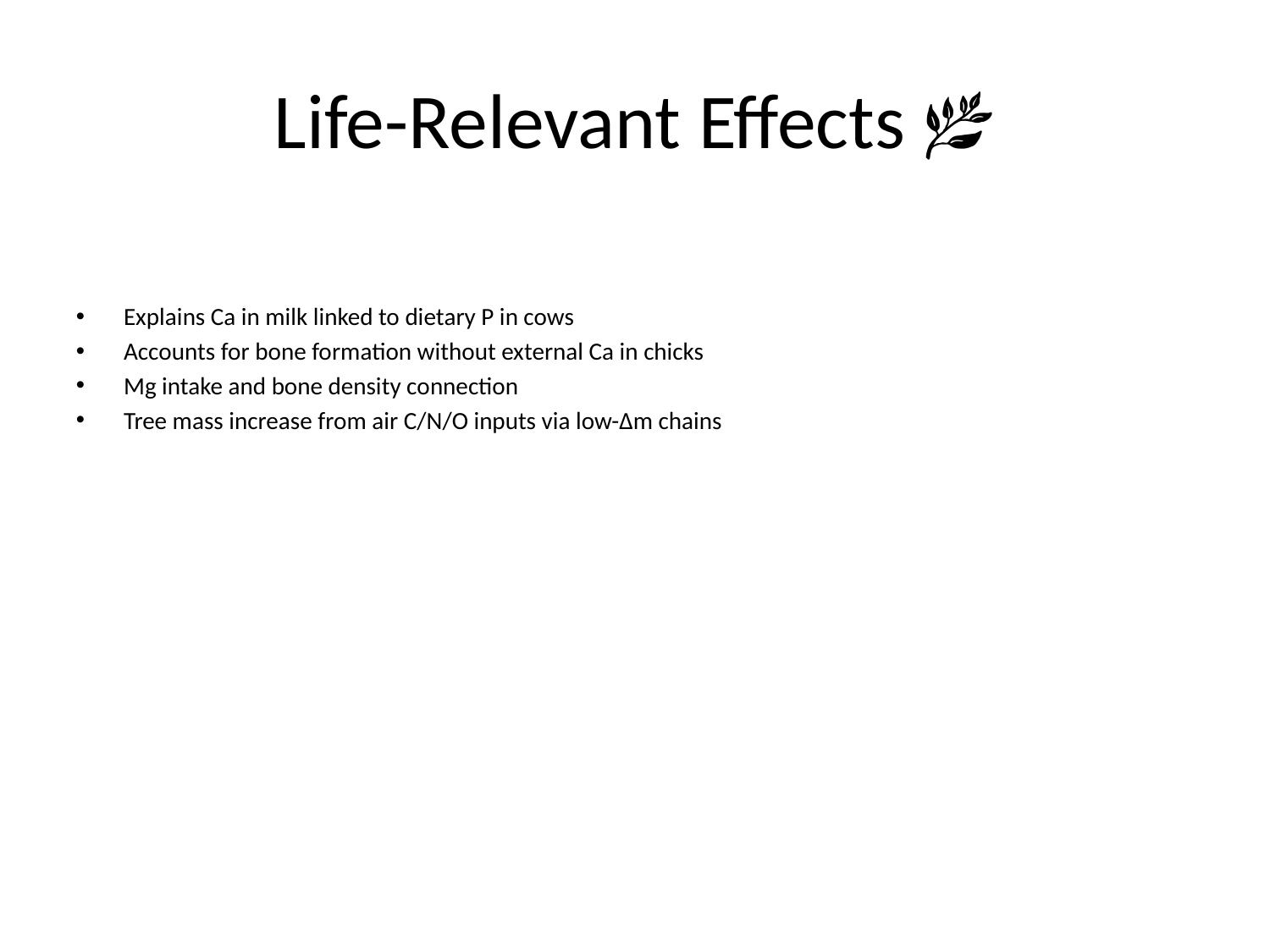

# Life-Relevant Effects 🦴🌿

Explains Ca in milk linked to dietary P in cows
Accounts for bone formation without external Ca in chicks
Mg intake and bone density connection
Tree mass increase from air C/N/O inputs via low-Δm chains